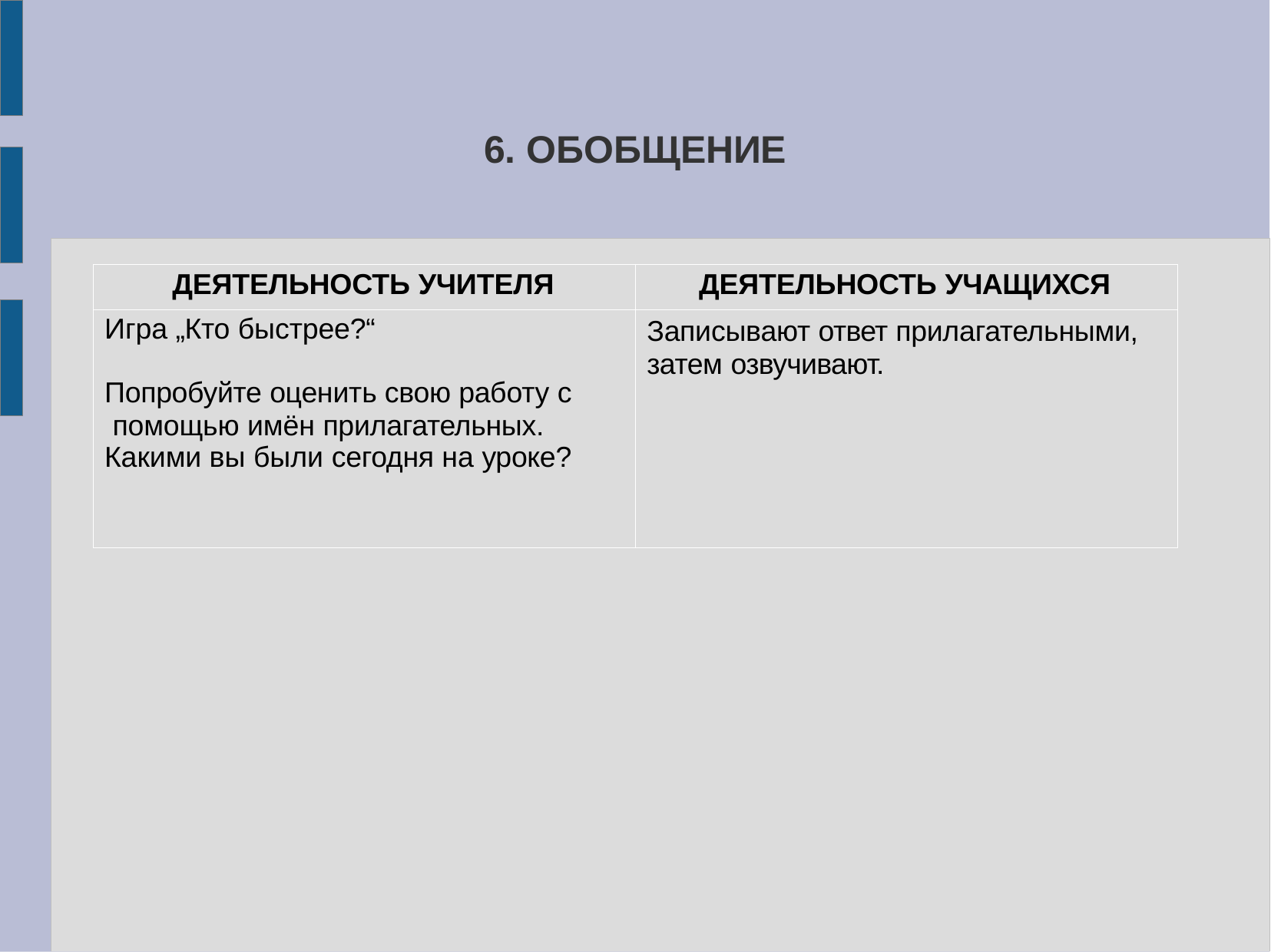

# 6. ОБОБЩЕНИЕ
| ДЕЯТЕЛЬНОСТЬ УЧИТЕЛЯ | ДЕЯТЕЛЬНОСТЬ УЧАЩИХСЯ |
| --- | --- |
| Игра „Кто быстрее?“ Попробуйте оценить свою работу с помощью имён прилагательных. Какими вы были сегодня на уроке? | Записывают ответ прилагательными, затем озвучивают. |